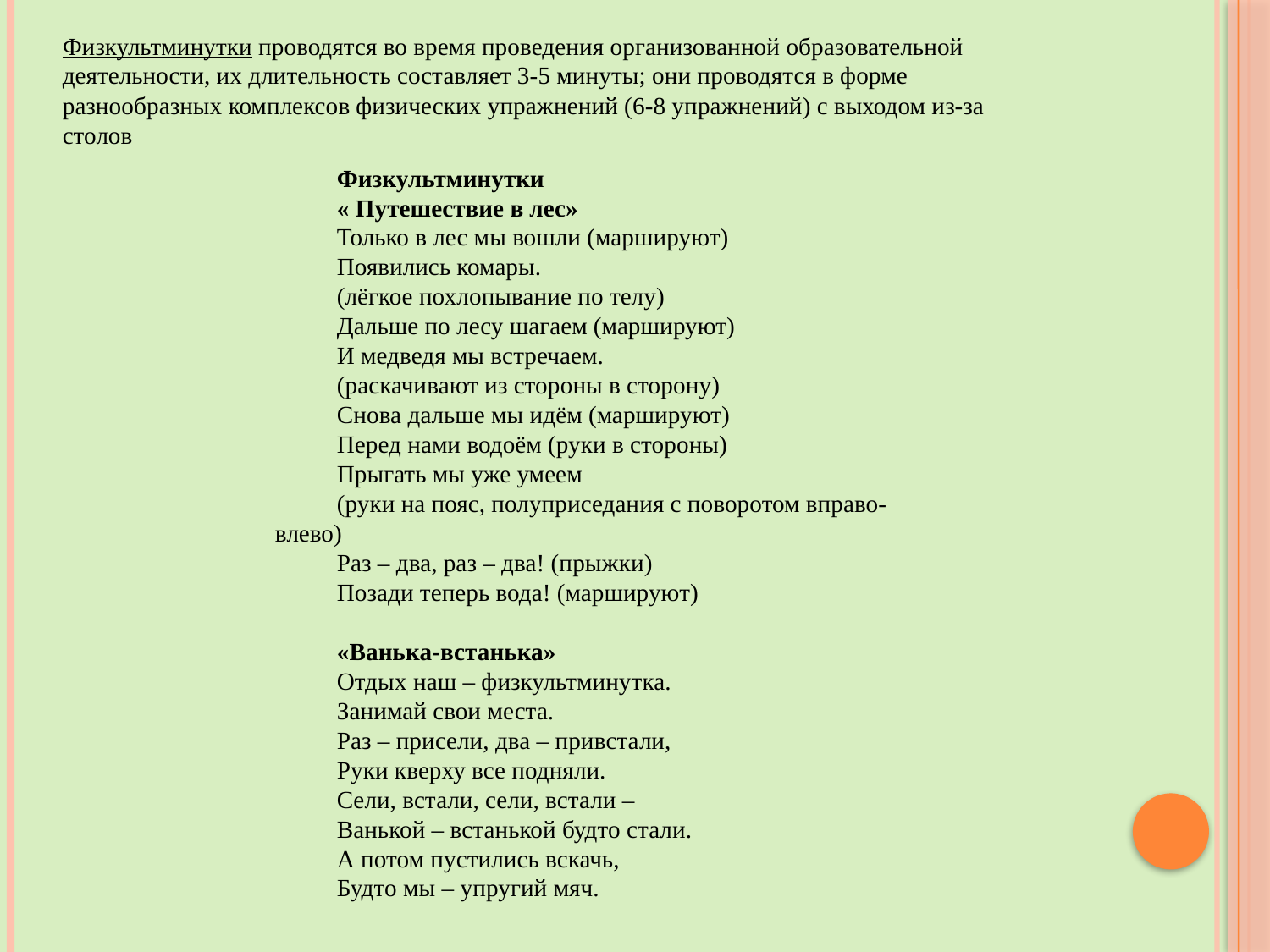

Физкультминутки проводятся во время проведения организованной образовательной деятельности, их длительность составляет 3-5 минуты; они проводятся в форме разнообразных комплексов физических упражнений (6-8 упражнений) с выходом из-за столов

Физкультминутки
« Путешествие в лес»
Только в лес мы вошли (маршируют)
Появились комары.
(лёгкое похлопывание по телу)
Дальше по лесу шагаем (маршируют)
И медведя мы встречаем.
(раскачивают из стороны в сторону)
Снова дальше мы идём (маршируют)
Перед нами водоём (руки в стороны)
Прыгать мы уже умеем
(руки на пояс, полуприседания с поворотом вправо- влево)
Раз – два, раз – два! (прыжки)
Позади теперь вода! (маршируют)

«Ванька-встанька»
Отдых наш – физкультминутка.
Занимай свои места.
Раз – присели, два – привстали,
Руки кверху все подняли.
Сели, встали, сели, встали –
Ванькой – встанькой будто стали.
А потом пустились вскачь,
Будто мы – упругий мяч.